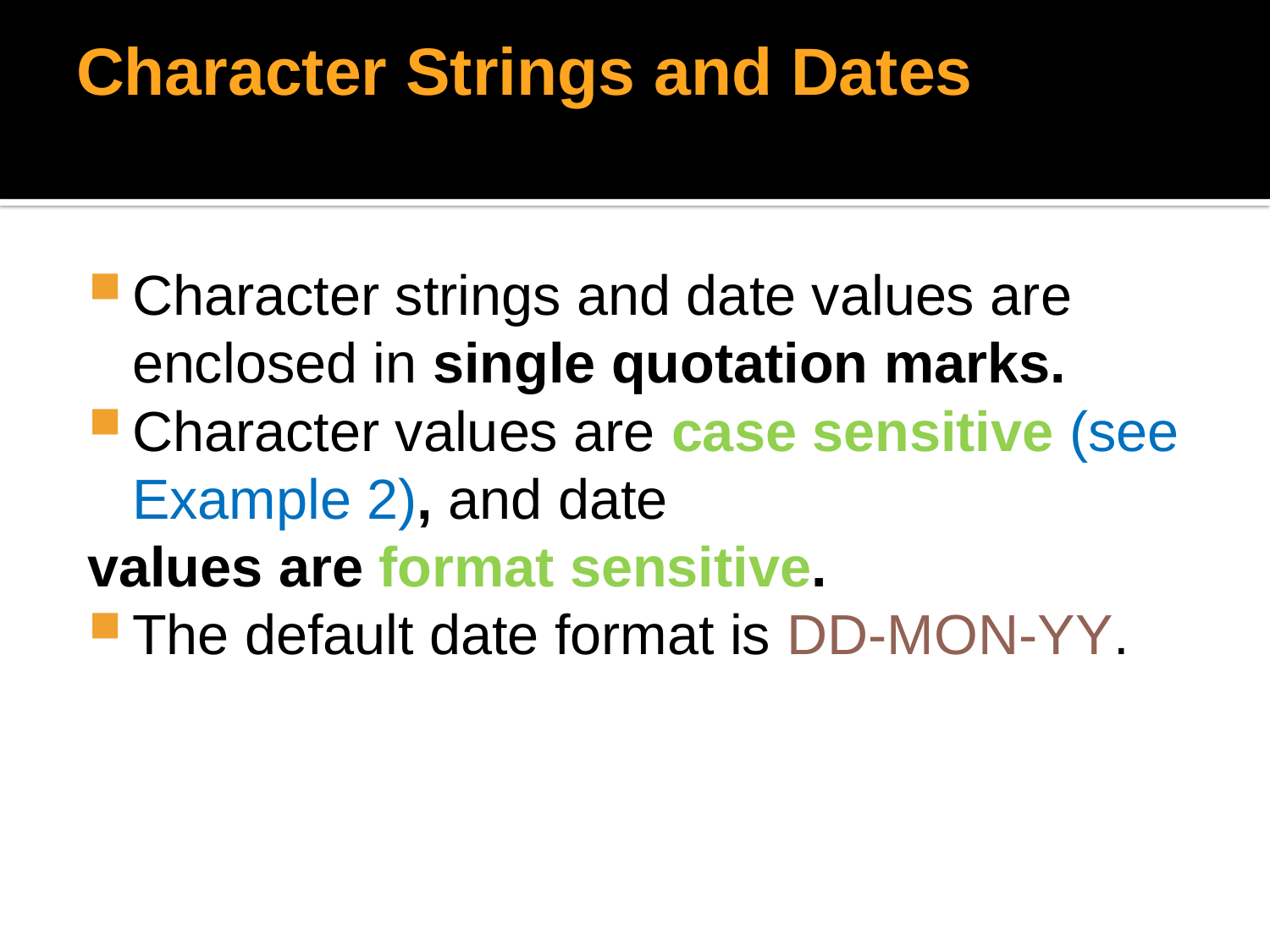

# Character Strings and Dates
Character strings and date values are enclosed in single quotation marks.
Character values are case sensitive (see Example 2), and date
values are format sensitive.
The default date format is DD-MON-YY.